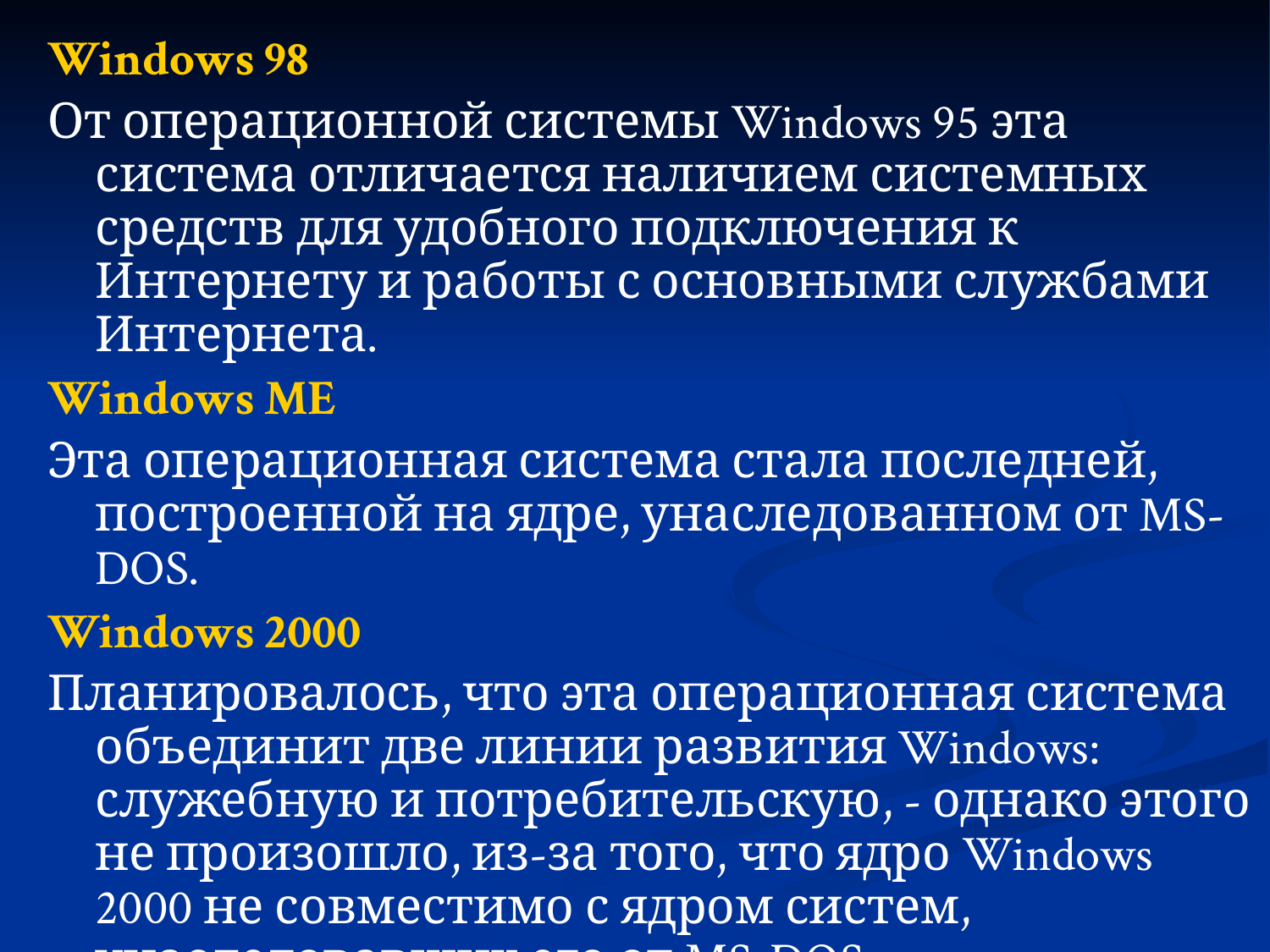

Windows 98
От операционной системы Windows 95 эта система отличается наличием системных средств для удобного подключения к Интернету и работы с основными службами Интернета.
Windows ME
Эта операционная система стала последней, построенной на ядре, унаследованном от MS-DOS.
Windows 2000
Планировалось, что эта операционная система объединит две линии развития Windows: служебную и потребительскую, - однако этого не произошло, из-за того, что ядро Windows 2000 не совместимо с ядром систем, унаследовавших его от MS-DOS.